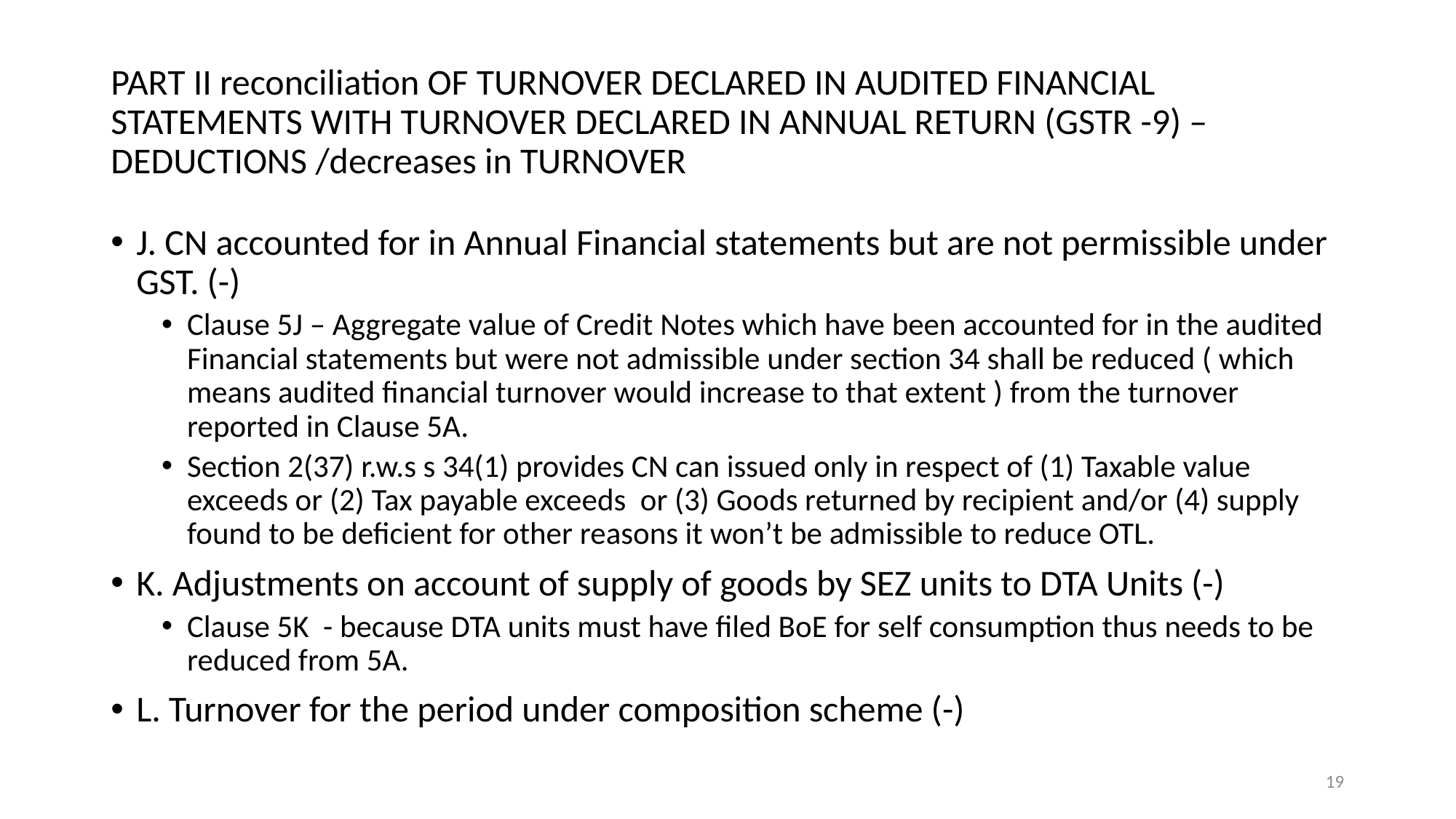

# PART II reconciliation OF TURNOVER DECLARED IN AUDITED FINANCIAL  STATEMENTS WITH TURNOVER DECLARED IN ANNUAL RETURN (GSTR -9) – DEDUCTIONS /decreases in TURNOVER
J. CN accounted for in Annual Financial statements but are not permissible under GST. (-)
Clause 5J – Aggregate value of Credit Notes which have been accounted for in the audited Financial statements but were not admissible under section 34 shall be reduced ( which means audited financial turnover would increase to that extent ) from the turnover reported in Clause 5A.
Section 2(37) r.w.s s 34(1) provides CN can issued only in respect of (1) Taxable value exceeds or (2) Tax payable exceeds  or (3) Goods returned by recipient and/or (4) supply found to be deficient for other reasons it won’t be admissible to reduce OTL.
K. Adjustments on account of supply of goods by SEZ units to DTA Units (-)
Clause 5K  - because DTA units must have filed BoE for self consumption thus needs to be reduced from 5A.
L. Turnover for the period under composition scheme (-)
19